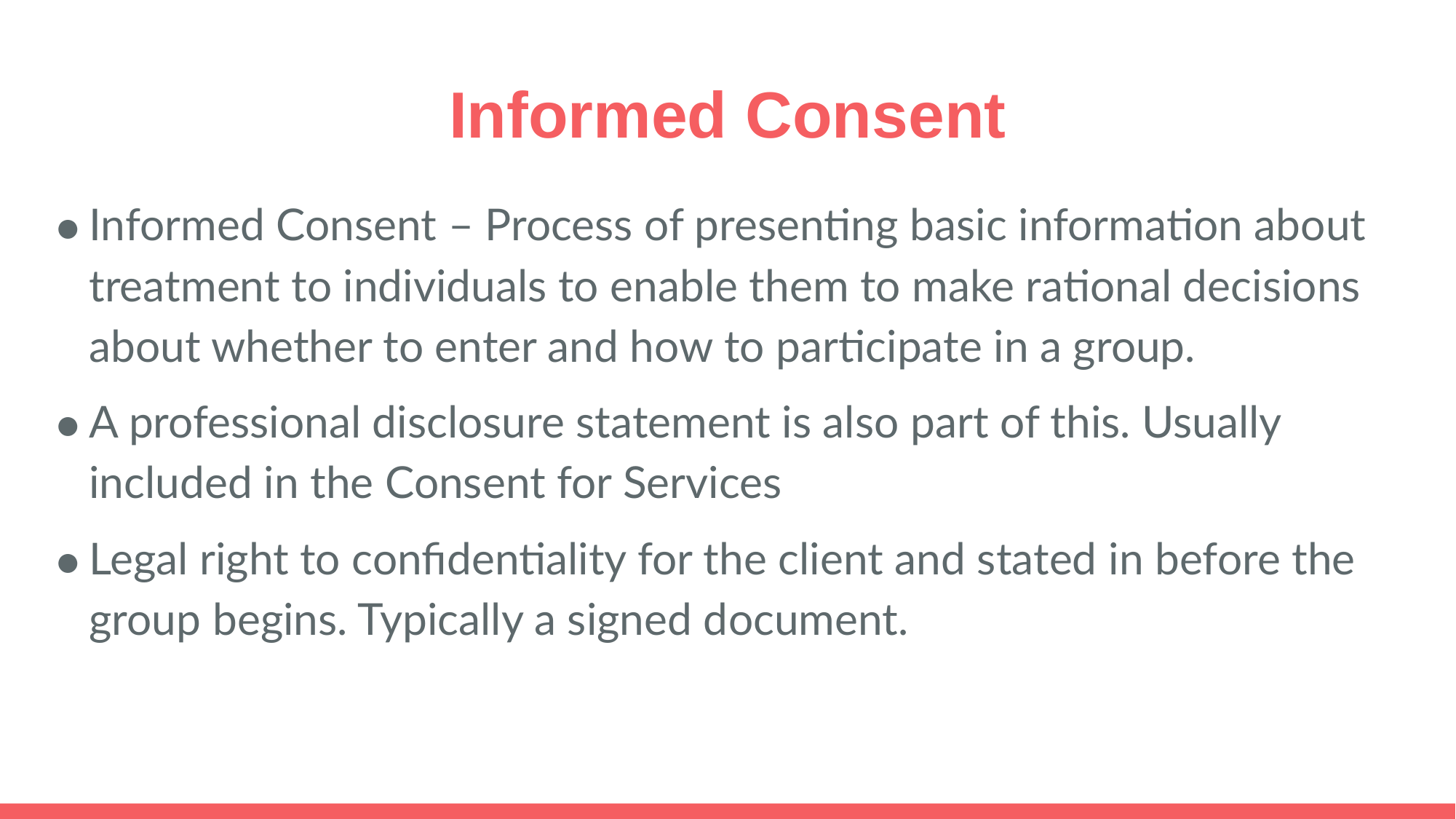

# Informed Consent
Informed Consent – Process of presenting basic information about treatment to individuals to enable them to make rational decisions about whether to enter and how to participate in a group.
A professional disclosure statement is also part of this. Usually included in the Consent for Services
Legal right to confidentiality for the client and stated in before the group begins. Typically a signed document.